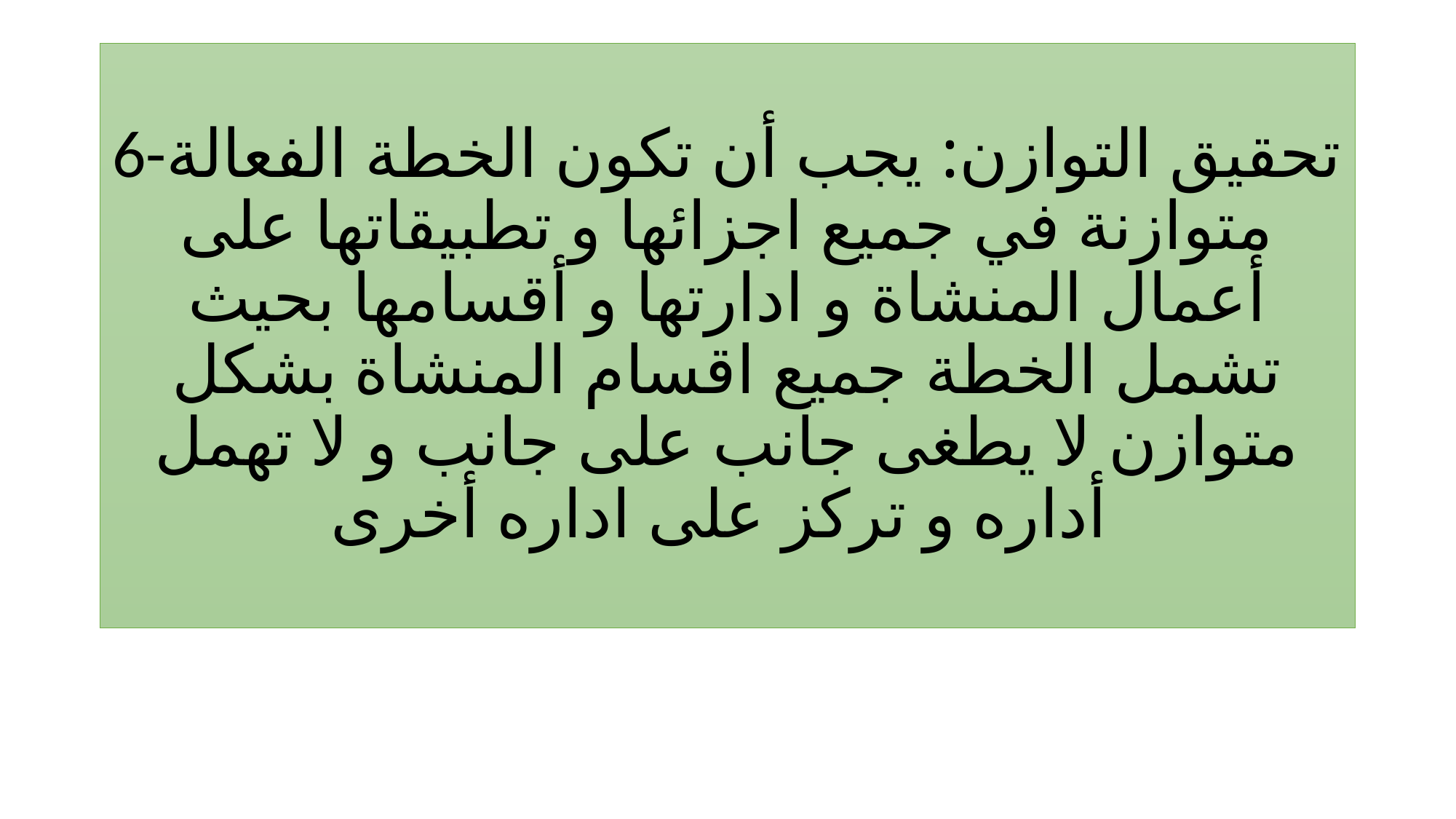

# 6-تحقيق التوازن: يجب أن تكون الخطة الفعالة متوازنة في جميع اجزائها و تطبيقاتها على أعمال المنشاة و ادارتها و أقسامها بحيث تشمل الخطة جميع اقسام المنشاة بشكل متوازن لا يطغى جانب على جانب و لا تهمل أداره و تركز على اداره أخرى